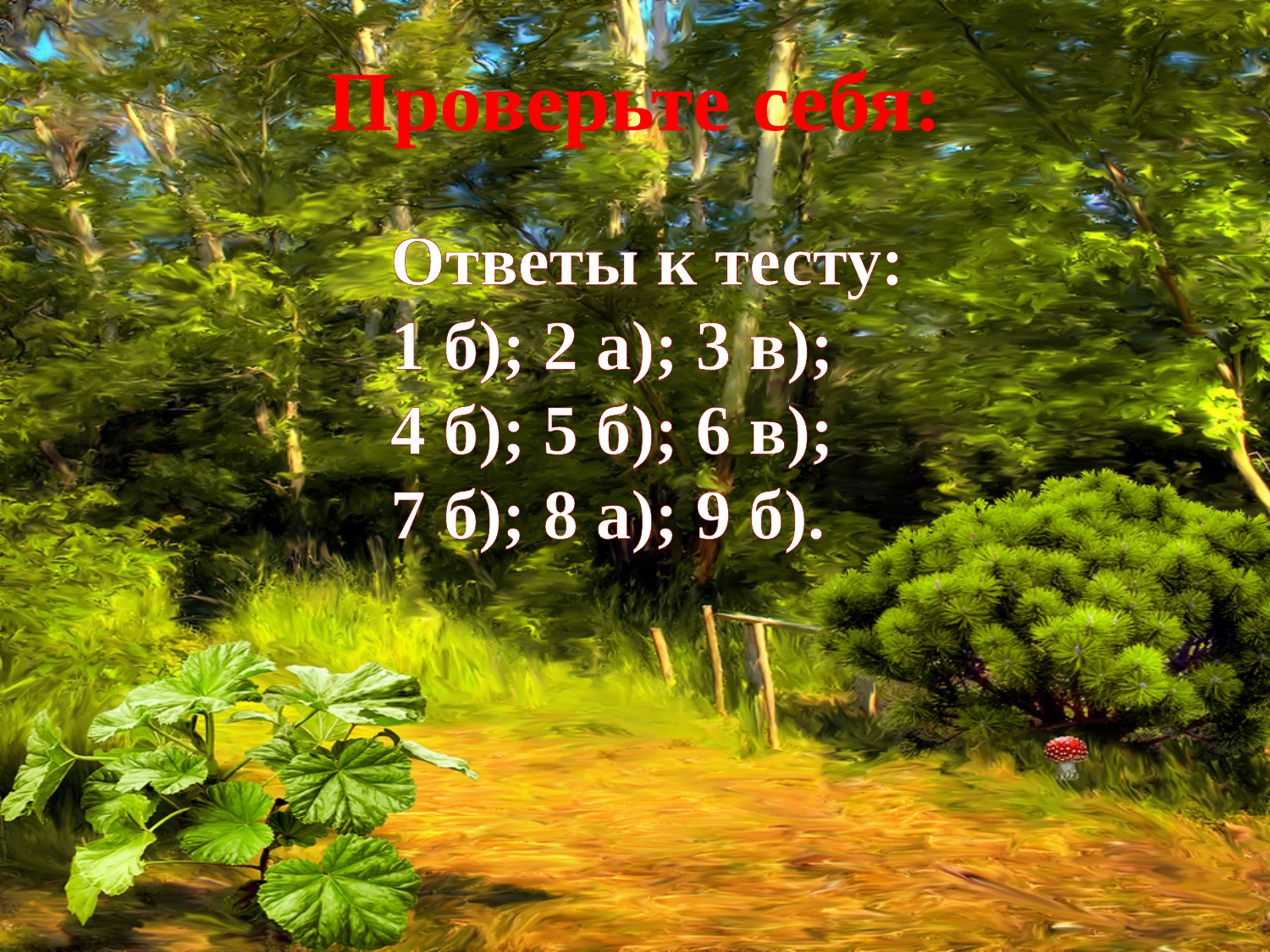

# Проверьте себя:
Ответы к тесту:
1 б); 2 а); 3 в);
4 б); 5 б); 6 в);
7 б); 8 а); 9 б).